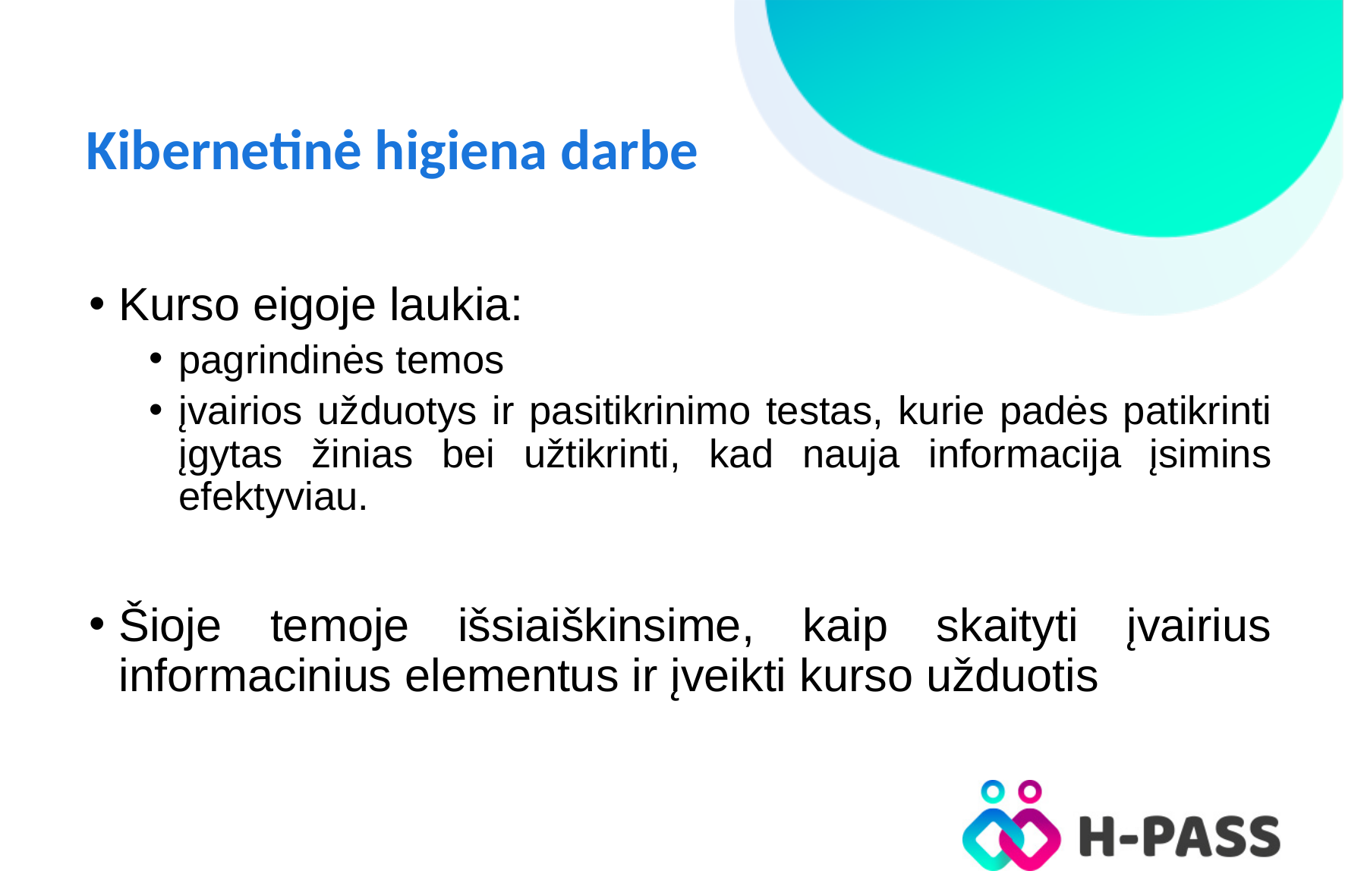

# Kibernetinė higiena darbe
Kurso eigoje laukia:
pagrindinės temos
įvairios užduotys ir pasitikrinimo testas, kurie padės patikrinti įgytas žinias bei užtikrinti, kad nauja informacija įsimins efektyviau.

Šioje temoje išsiaiškinsime, kaip skaityti įvairius informacinius elementus ir įveikti kurso užduotis